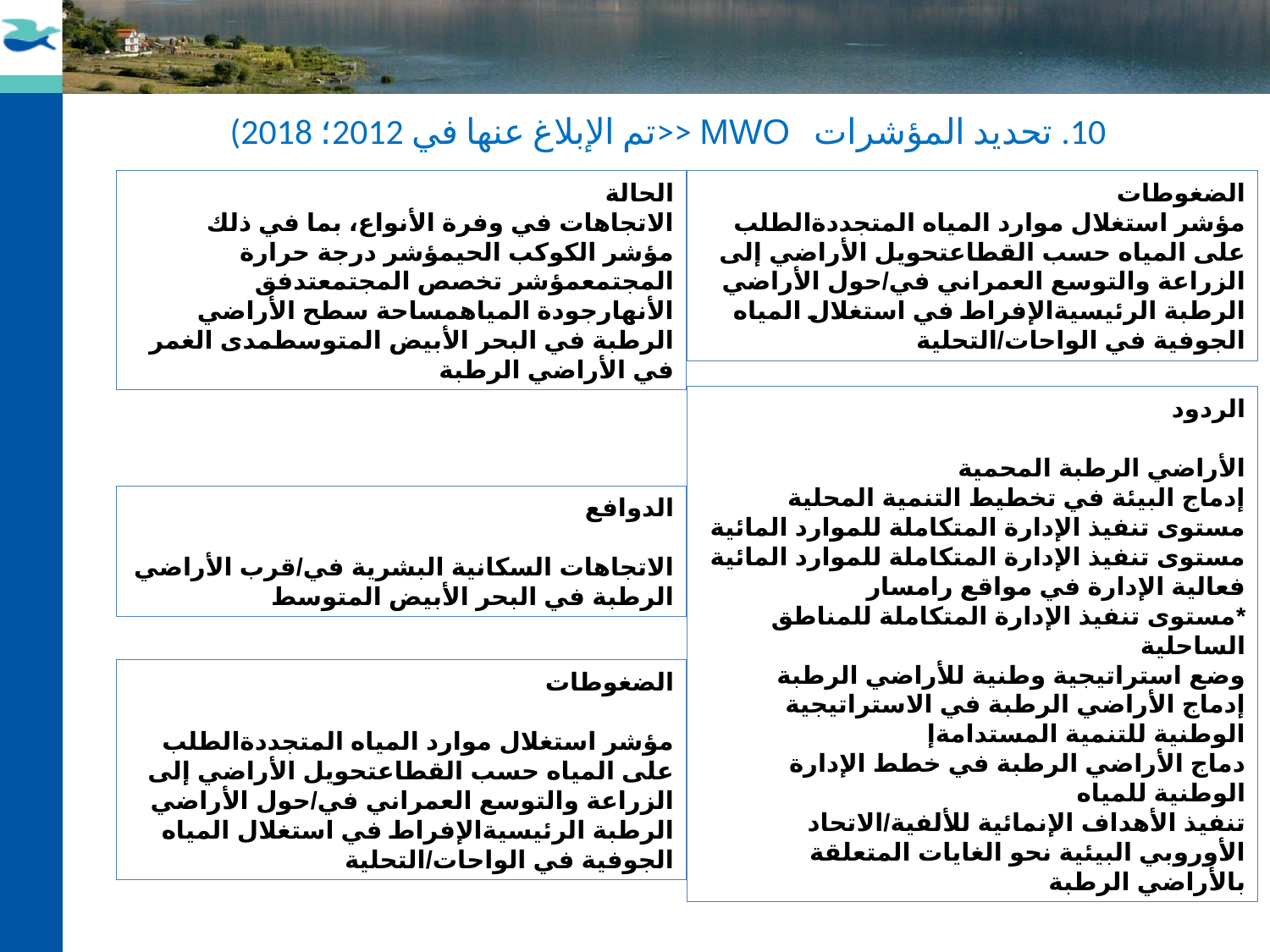

10. تحديد المؤشرات   MWO <<تم الإبلاغ عنها في 2012؛ 2018)

الحالة
الاتجاهات في وفرة الأنواع، بما في ذلك مؤشر الكوكب الحيمؤشر درجة حرارة المجتمعمؤشر تخصص المجتمعتدفق الأنهارجودة المياهمساحة سطح الأراضي الرطبة في البحر الأبيض المتوسطمدى الغمر في الأراضي الرطبة
الضغوطات
مؤشر استغلال موارد المياه المتجددةالطلب على المياه حسب القطاعتحويل الأراضي إلى الزراعة والتوسع العمراني في/حول الأراضي الرطبة الرئيسيةالإفراط في استغلال المياه الجوفية في الواحات/التحلية
|  |  |
| --- | --- |
|  |  |
|  |  |
الردود

الأراضي الرطبة المحمية
إدماج البيئة في تخطيط التنمية المحلية مستوى تنفيذ الإدارة المتكاملة للموارد المائية
مستوى تنفيذ الإدارة المتكاملة للموارد المائية
فعالية الإدارة في مواقع رامسار
*مستوى تنفيذ الإدارة المتكاملة للمناطق الساحلية
وضع استراتيجية وطنية للأراضي الرطبة
إدماج الأراضي الرطبة في الاستراتيجية الوطنية للتنمية المستدامةإ
دماج الأراضي الرطبة في خطط الإدارة الوطنية للمياه
تنفيذ الأهداف الإنمائية للألفية/الاتحاد الأوروبي البيئية نحو الغايات المتعلقة بالأراضي الرطبة
الدوافع

الاتجاهات السكانية البشرية في/قرب الأراضي الرطبة في البحر الأبيض المتوسط
الضغوطات

مؤشر استغلال موارد المياه المتجددةالطلب على المياه حسب القطاعتحويل الأراضي إلى الزراعة والتوسع العمراني في/حول الأراضي الرطبة الرئيسيةالإفراط في استغلال المياه الجوفية في الواحات/التحلية